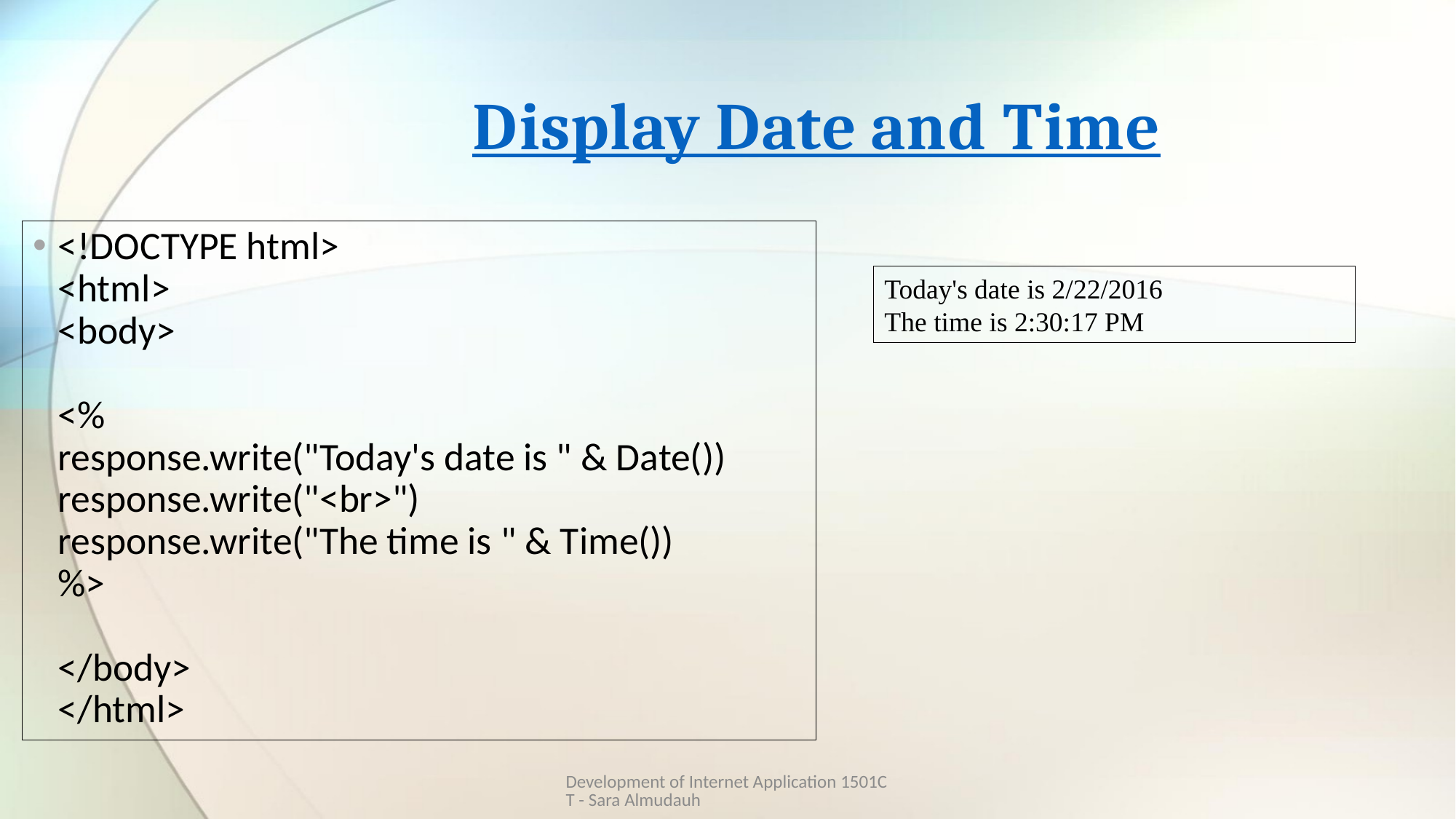

# Display Date and Time
<!DOCTYPE html>
<html>
<body>
<%
response.write("Today's date is " & Date())
response.write("<br>")
response.write("The time is " & Time())
%>
</body>
</html>
Today's date is 2/22/2016
The time is 2:30:17 PM
Development of Internet Application 1501CT - Sara Almudauh